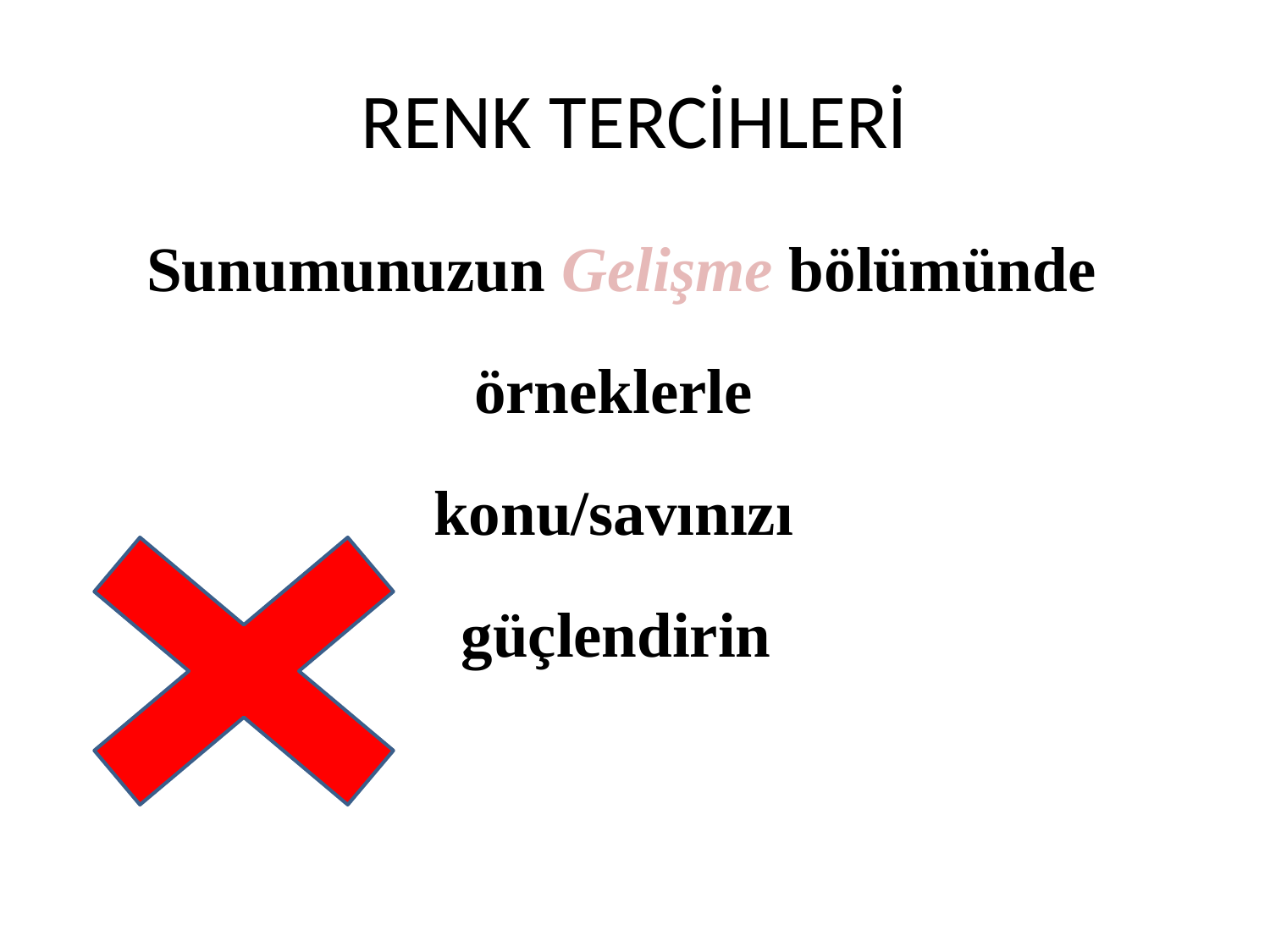

# RENK TERCİHLERİ
Sunumunuzun Gelişme bölümünde örneklerle
konu/savınızı
güçlendirin